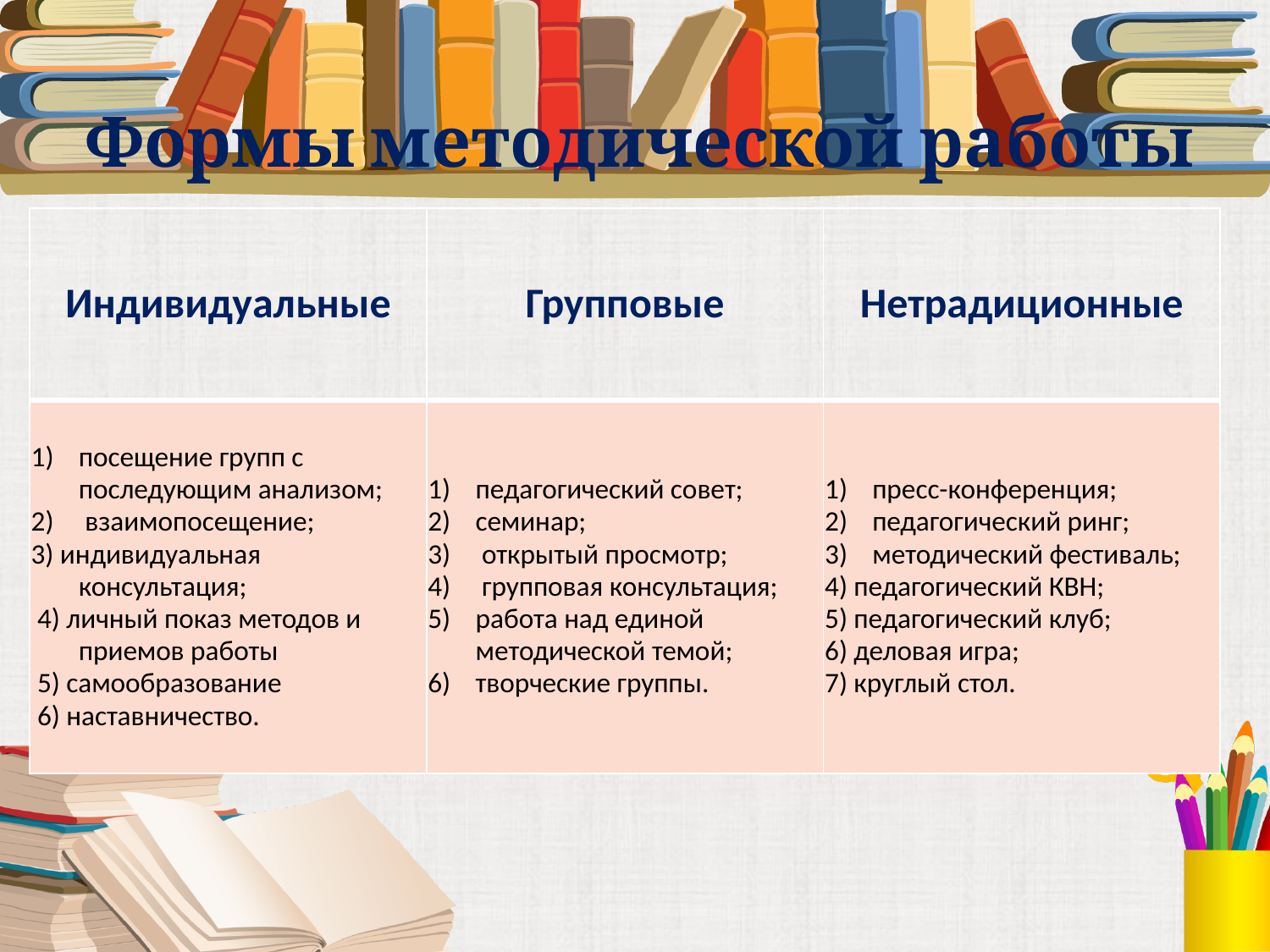

# Формы методической работы
| Индивидуальные | Групповые | Нетрадиционные |
| --- | --- | --- |
| посещение групп с последующим анализом; взаимопосещение; 3) индивидуальная консультация; 4) личный показ методов и приемов работы 5) самообразование 6) наставничество. | педагогический совет; семинар; открытый просмотр; групповая консультация; работа над единой методической темой; творческие группы. | пресс-конференция; педагогический ринг; методический фестиваль; 4) педагогический КВН; 5) педагогический клуб; 6) деловая игра; 7) круглый стол. |